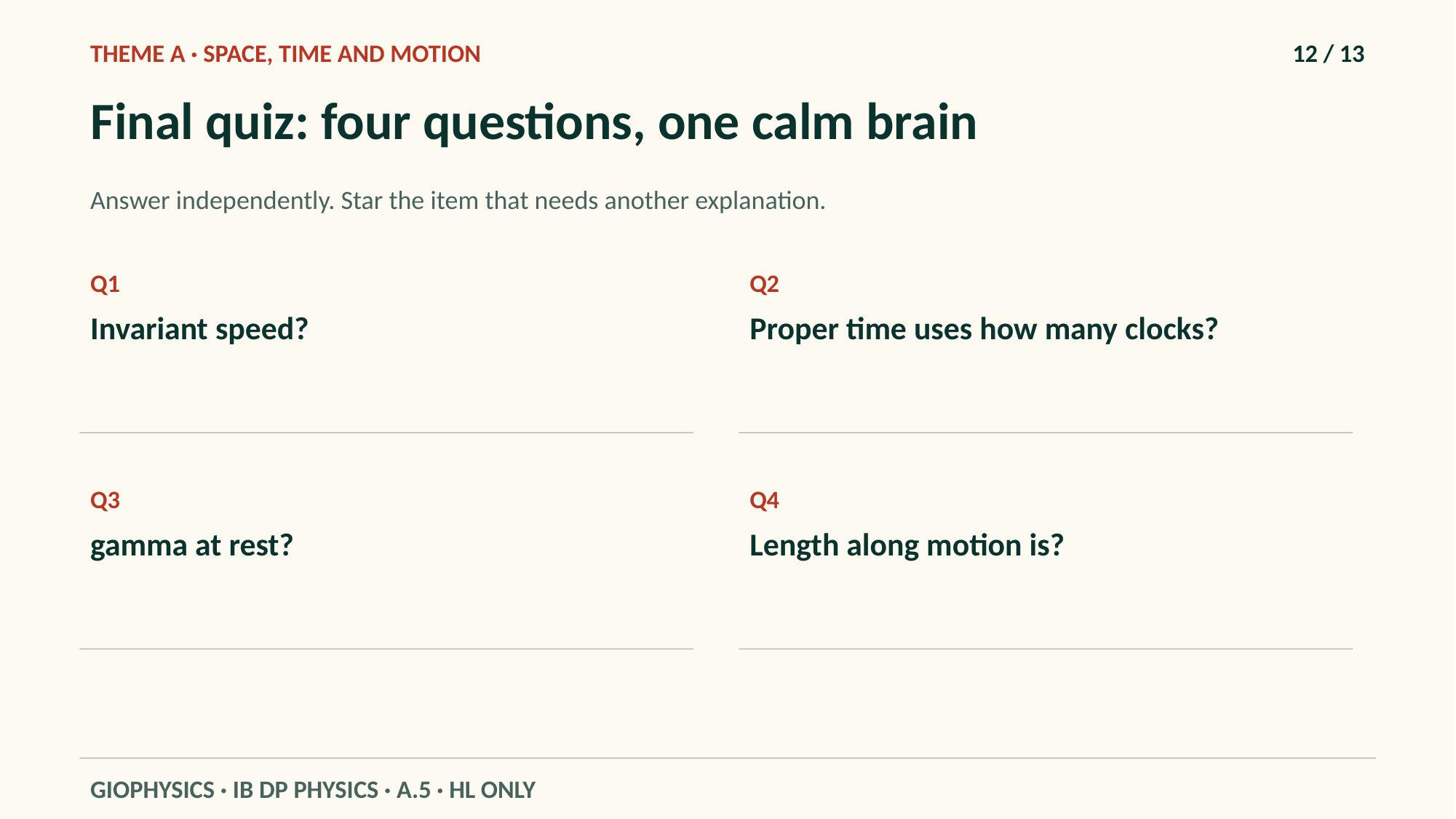

THEME A · SPACE, TIME AND MOTION
12 / 13
Final quiz: four questions, one calm brain
Answer independently. Star the item that needs another explanation.
Q1
Q2
Invariant speed?
Proper time uses how many clocks?

Q3
Q4
gamma at rest?
Length along motion is?

GIOPHYSICS · IB DP PHYSICS · A.5 · HL ONLY